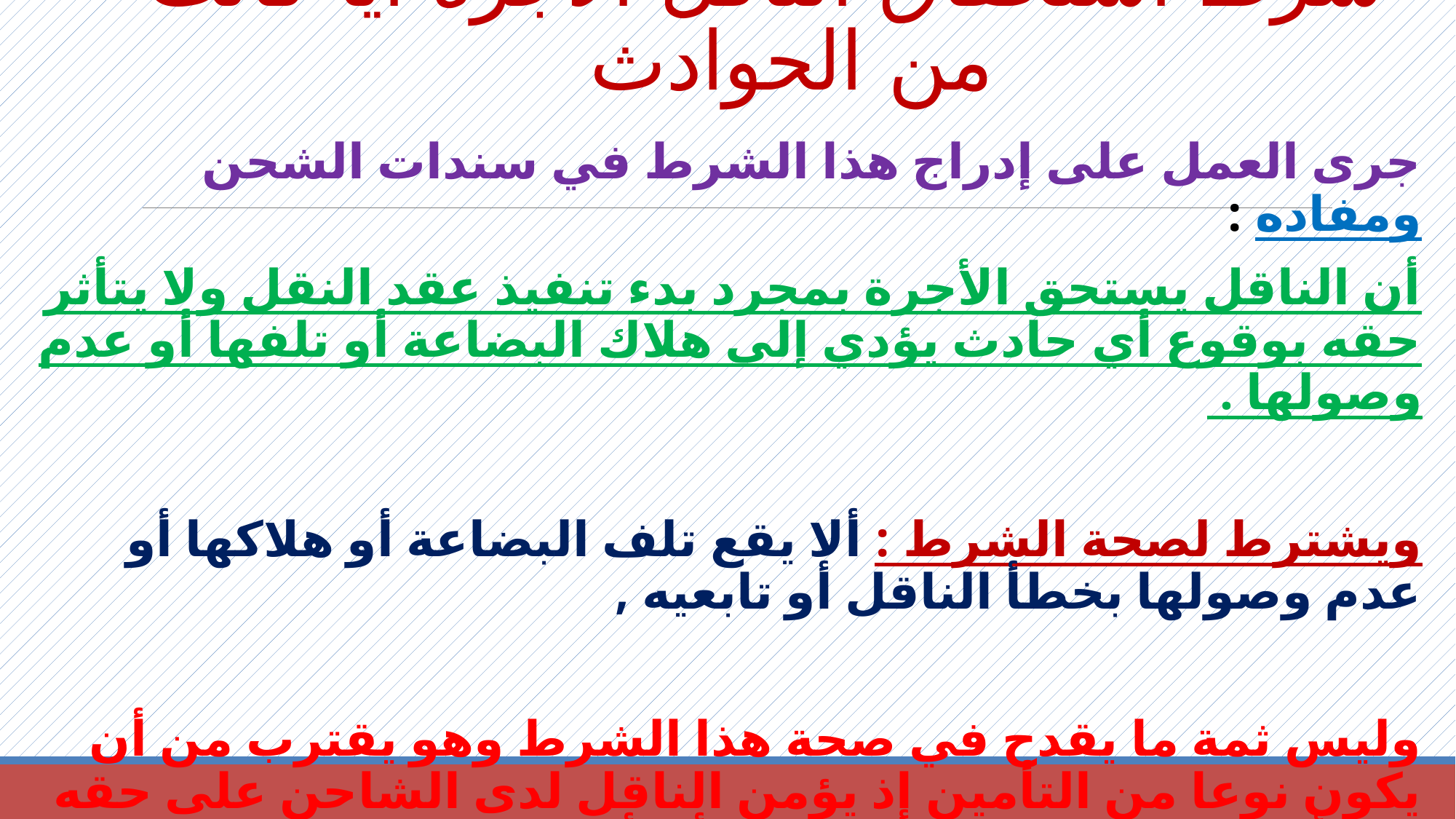

# شرط استحقاق الناقل الأجرة أيا كانت من الحوادث
جرى العمل على إدراج هذا الشرط في سندات الشحن ومفاده :
أن الناقل يستحق الأجرة بمجرد بدء تنفيذ عقد النقل ولا يتأثر حقه بوقوع أي حادث يؤدي إلى هلاك البضاعة أو تلفها أو عدم وصولها .

ويشترط لصحة الشرط : ألا يقع تلف البضاعة أو هلاكها أو عدم وصولها بخطأ الناقل أو تابعيه ,

وليس ثمة ما يقدح في صحة هذا الشرط وهو يقترب من أن يكون نوعا من التأمين إذ يؤمن الناقل لدى الشاحن على حقه في أجرة الشاحن , ويقابل ذلك أن أجرة الشحن تكون منخفضة نسبيا .